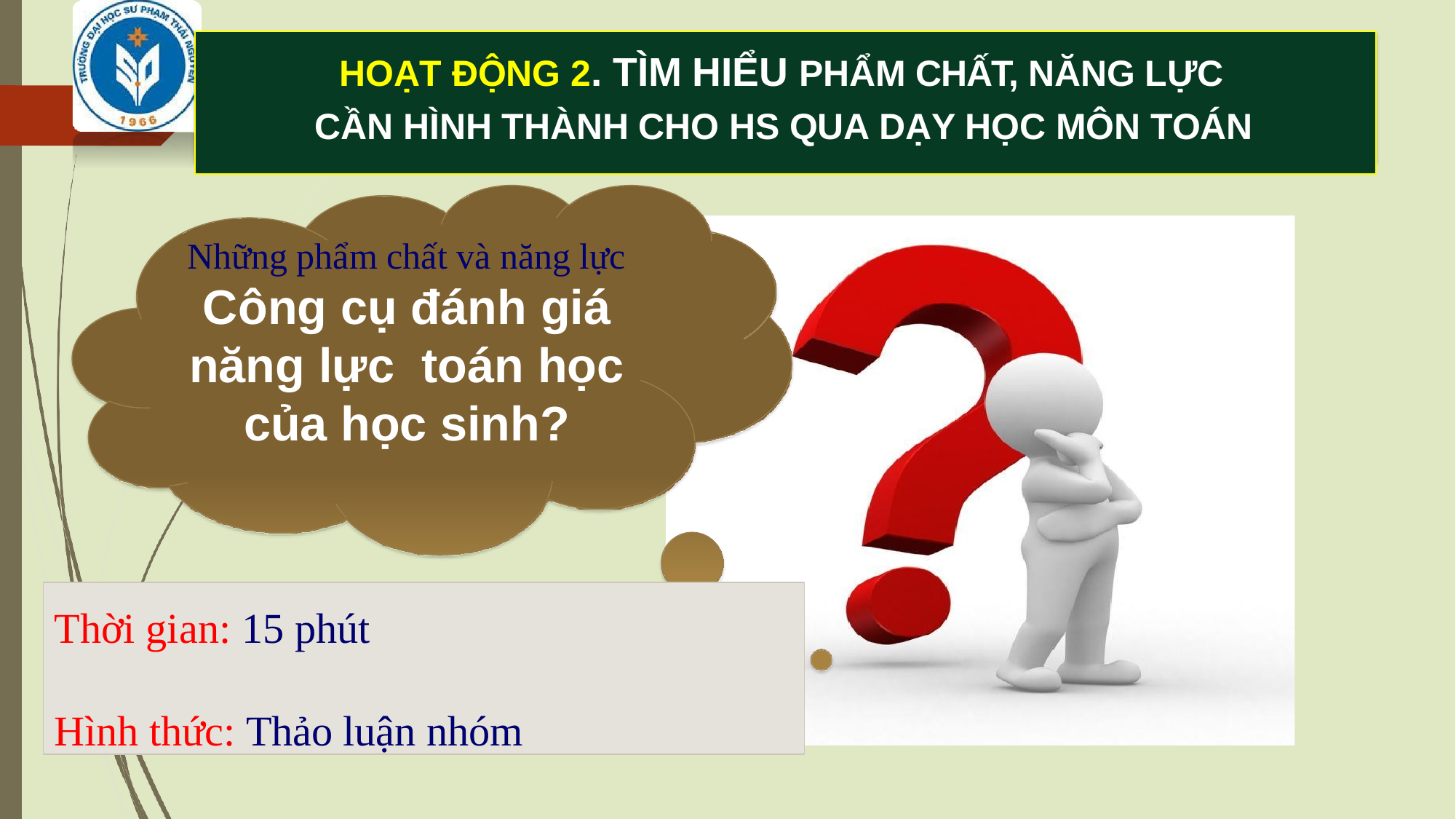

# HOẠT ĐỘNG 2. TÌM HIỂU PHẨM CHẤT, NĂNG LỰC  CẦN HÌNH THÀNH CHO HS QUA DẠY HỌC MÔN TOÁN

Những phẩm chất và năng lực Công cụ đánh giá năng lực  toán học của học sinh?

Thời gian: 15 phút

Hình thức: Thảo luận nhóm